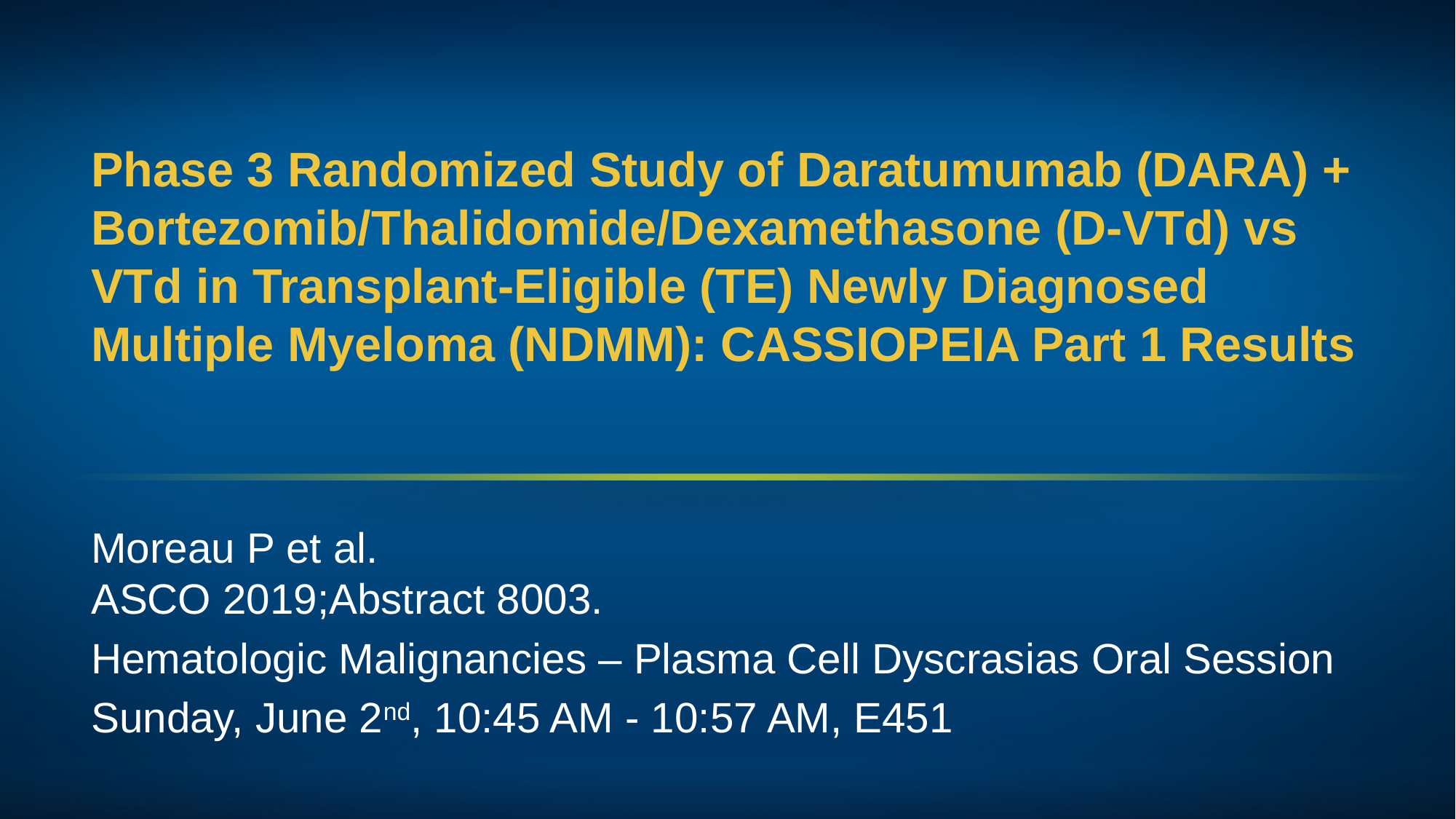

# Phase 3 Randomized Study of Daratumumab (DARA) + Bortezomib/Thalidomide/Dexamethasone (D-VTd) vs VTd in Transplant-Eligible (TE) Newly Diagnosed Multiple Myeloma (NDMM): CASSIOPEIA Part 1 Results
Moreau P et al.
ASCO 2019;Abstract 8003.
Hematologic Malignancies – Plasma Cell Dyscrasias Oral Session
Sunday, June 2nd, 10:45 AM - 10:57 AM, E451